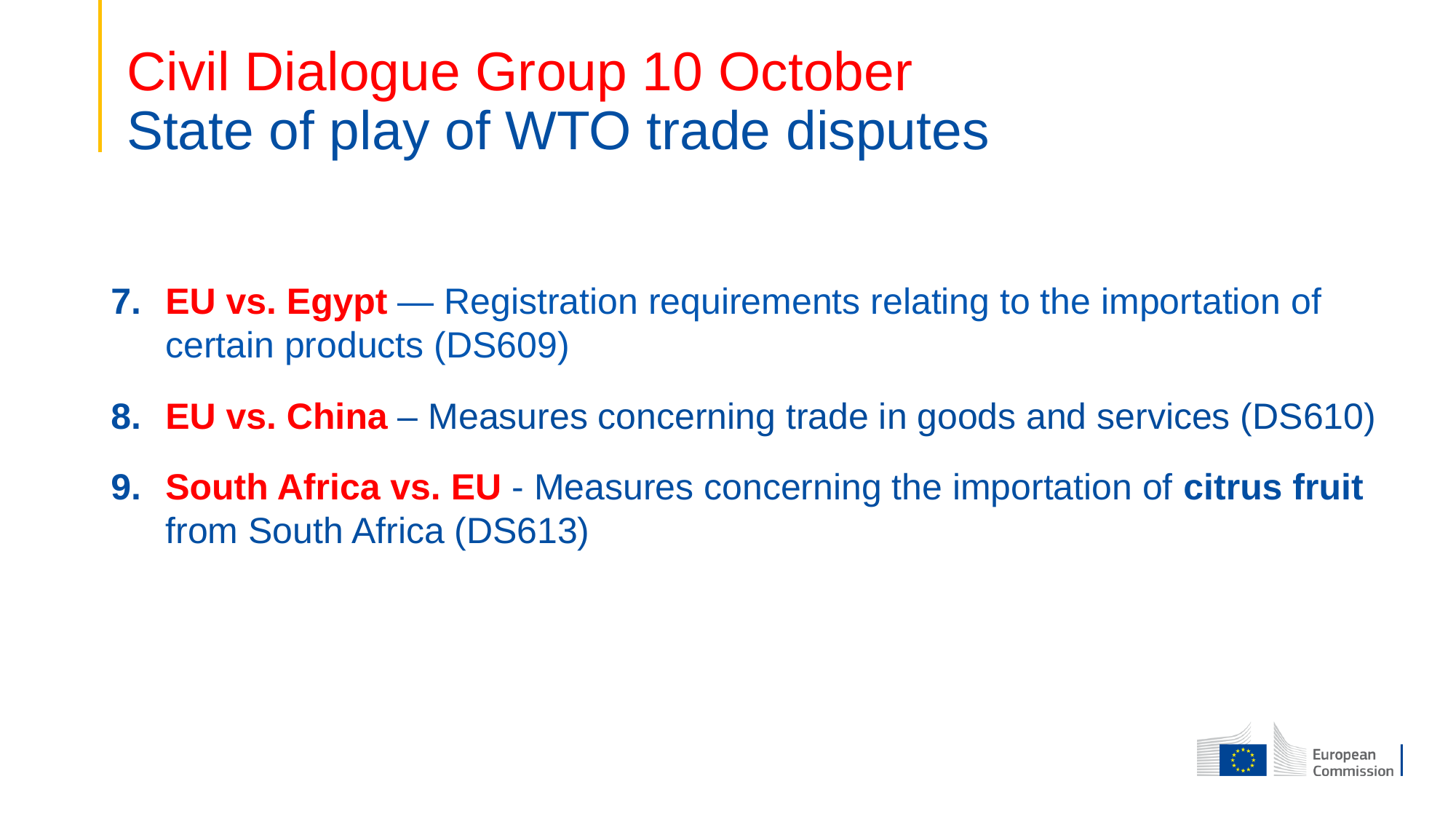

# Civil Dialogue Group 10 October State of play of WTO trade disputes
EU vs. Egypt — Registration requirements relating to the importation of certain products (DS609)
EU vs. China – Measures concerning trade in goods and services (DS610)
South Africa vs. EU - Measures concerning the importation of citrus fruit from South Africa (DS613)